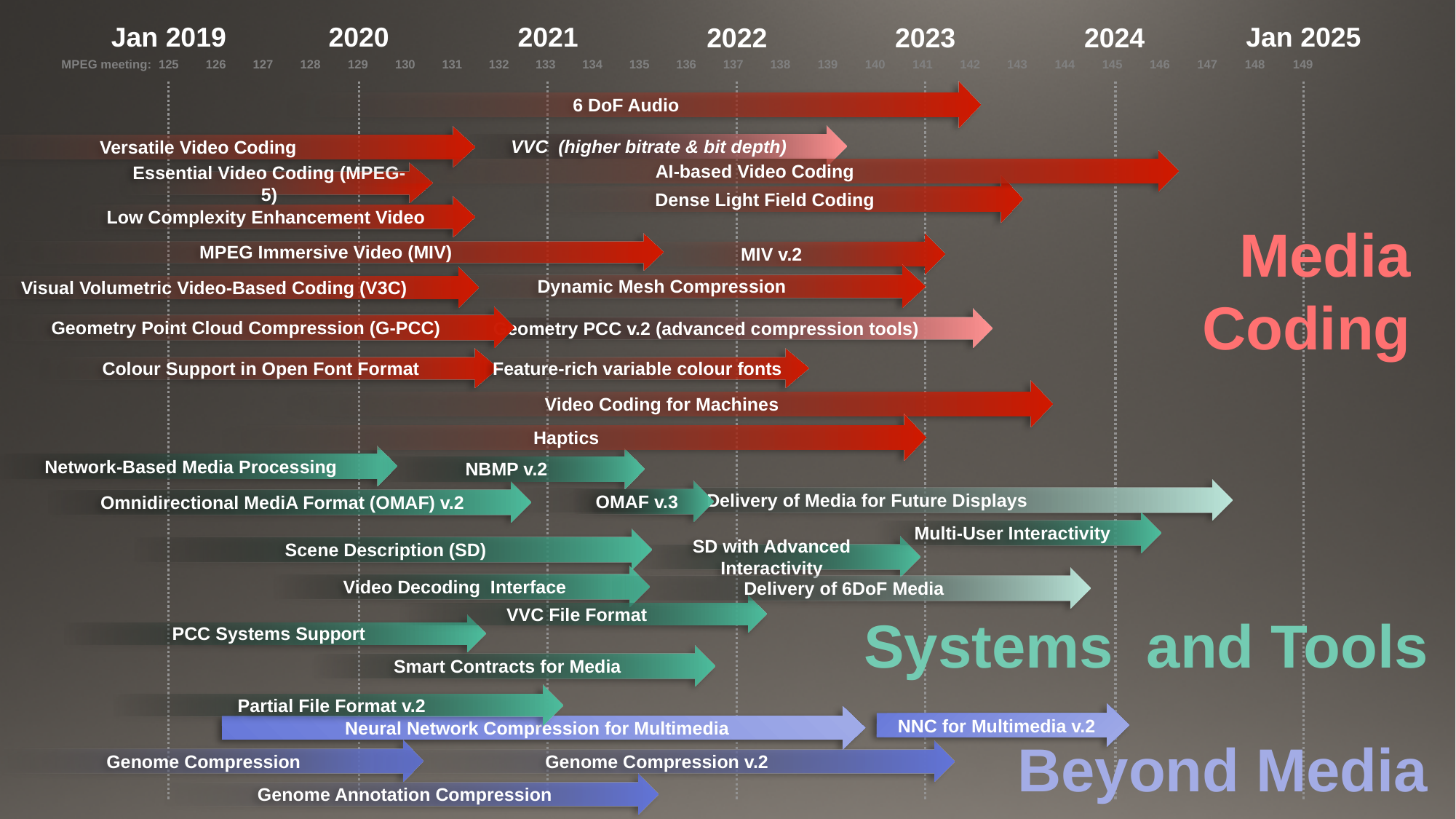

Jan 2019
2020
2021
Jan 2025
2022
2023
2024
MPEG meeting:
125
126
127
128
129
130
131
132
133
134
135
136
137
138
139
140
141
142
143
144
145
146
147
148
149
6 DoF Audio
VVC  (higher bitrate & bit depth)
Versatile Video Coding
Essential Video Coding (MPEG-5)
Low Complexity Enhancement Video
Media
Coding
MPEG Immersive Video (MIV)
MIV v.2
Dynamic Mesh Compression
Visual Volumetric Video-Based Coding (V3C)
Geometry Point Cloud Compression (G-PCC)
Geometry PCC v.2 (advanced compression tools)
Colour Support in Open Font Format
Feature-rich variable colour fonts
Video Coding for Machines
Network-Based Media Processing
NBMP v.2
Delivery of Media for Future Displays
Scene Description (SD)
SD with Advanced Interactivity
Smart Contracts for Media
OMAF v.3
Omnidirectional MediA Format (OMAF) v.2
Video Decoding  Interface
Systems  and Tools
PCC Systems Support
Partial File Format v.2
NNC for Multimedia v.2
Neural Network Compression for Multimedia
Beyond Media
Genome Compression
Genome Compression v.2
Genome Annotation Compression
AI-based Video Coding
Dense Light Field Coding
Haptics
Multi-User Interactivity
Delivery of 6DoF Media
VVC File Format